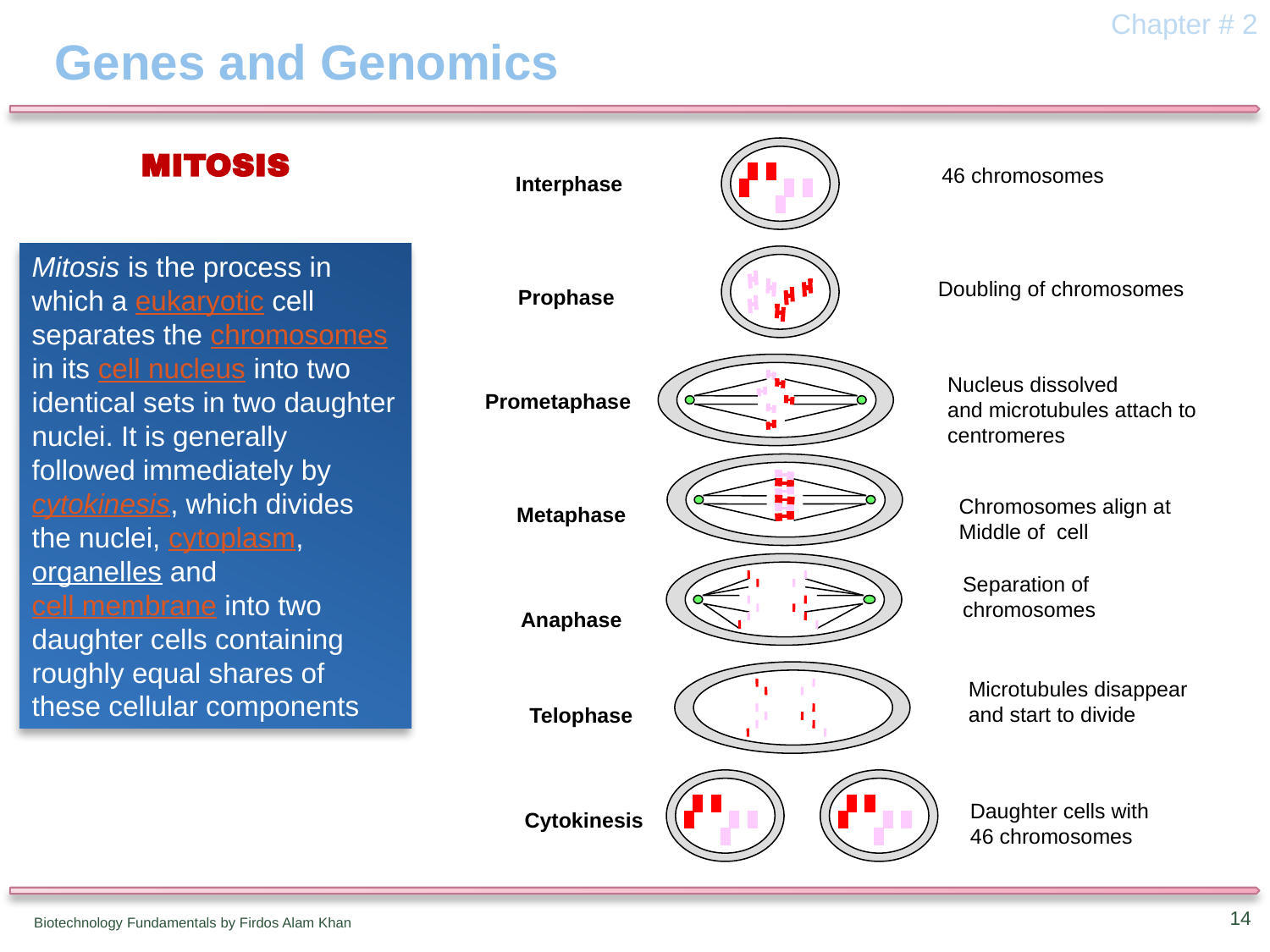

Chapter # 2
# Genes and Genomics

mitosis

46 chromosomes
Interphase
Doubling of chromosomes
Prophase
Nucleus dissolved
and microtubules attach to
centromeres
Prometaphase
Chromosomes align at
Middle of  cell
Metaphase
Separation of
chromosomes
Anaphase
Microtubules disappear
and start to divide
Telophase
Daughter cells with
46 chromosomes
Cytokinesis
Mitosis is the process in which a eukaryotic cell separates the chromosomes in its cell nucleus into two identical sets in two daughter nuclei. It is generally followed immediately by cytokinesis, which divides the nuclei, cytoplasm, organelles and cell membrane into two daughter cells containing roughly equal shares of these cellular components

14
Biotechnology Fundamentals by Firdos Alam Khan